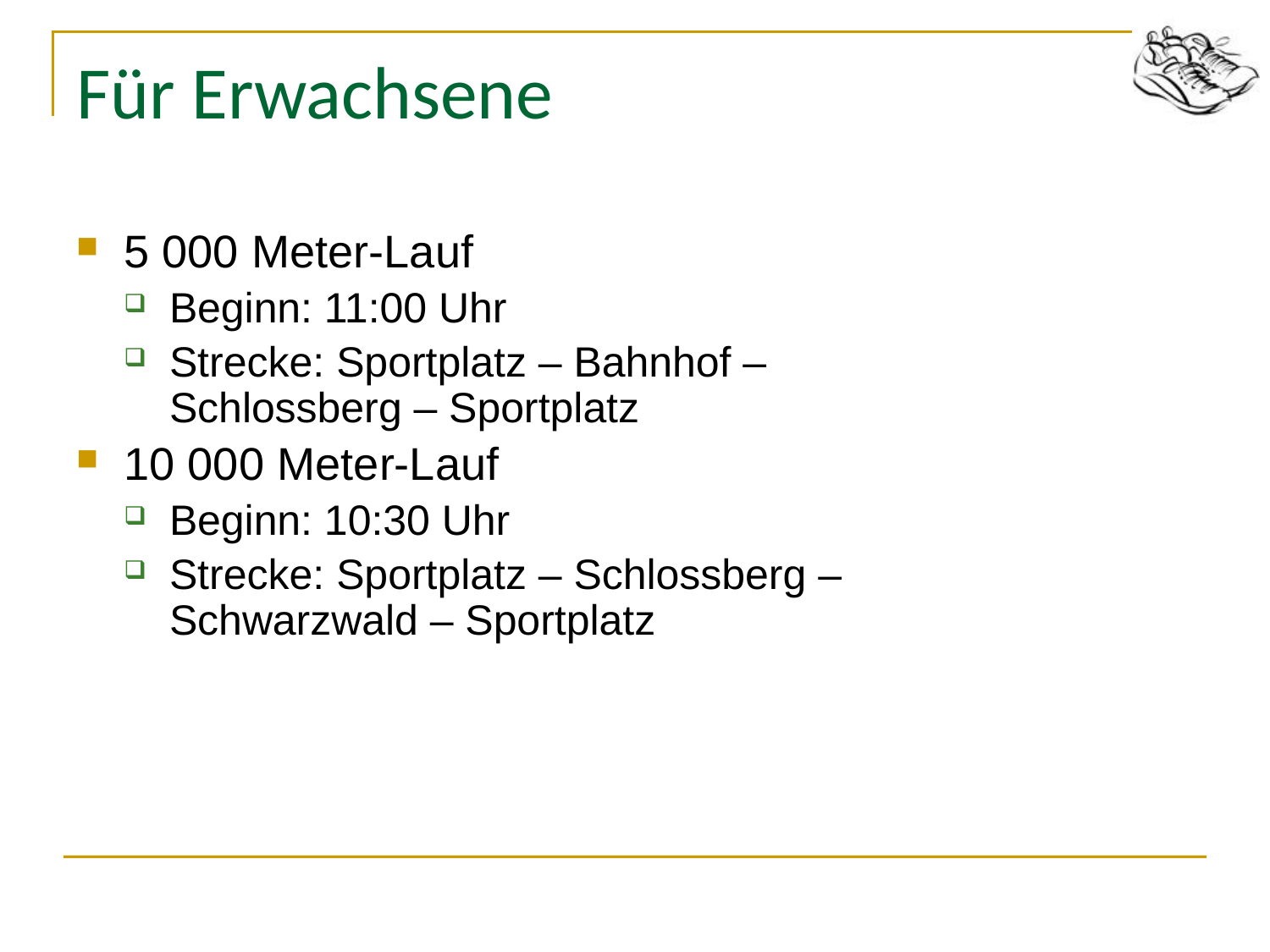

# Für Erwachsene
5 000 Meter-Lauf
Beginn: 11:00 Uhr
Strecke: Sportplatz – Bahnhof –
Schlossberg – Sportplatz
10 000 Meter-Lauf
Beginn: 10:30 Uhr
Strecke: Sportplatz – Schlossberg –
Schwarzwald – Sportplatz